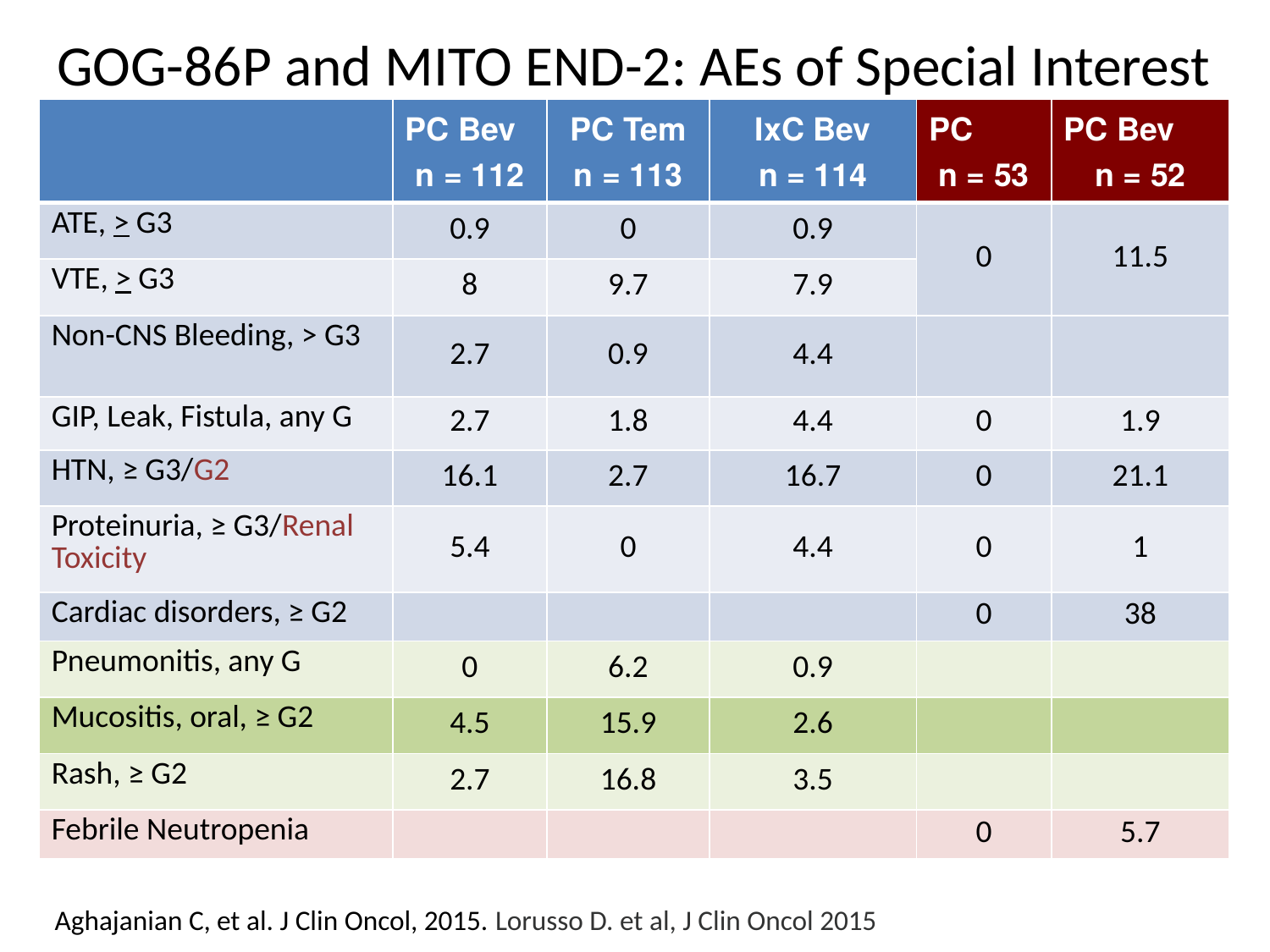

GOG-86P and MITO END-2: AEs of Special Interest
|  | PC Bev n = 112 | PC Tem n = 113 | IxC Bev n = 114 | PC n = 53 | PC Bev n = 52 |
| --- | --- | --- | --- | --- | --- |
| ATE, > G3 | 0.9 | 0 | 0.9 | 0 | 11.5 |
| VTE, > G3 | 8 | 9.7 | 7.9 |  |  |
| Non-CNS Bleeding, > G3 | 2.7 | 0.9 | 4.4 |  |  |
| GIP, Leak, Fistula, any G | 2.7 | 1.8 | 4.4 | 0 | 1.9 |
| HTN, ≥ G3/G2 | 16.1 | 2.7 | 16.7 | 0 | 21.1 |
| Proteinuria, ≥ G3/Renal Toxicity | 5.4 | 0 | 4.4 | 0 | 1 |
| Cardiac disorders, ≥ G2 |  |  |  | 0 | 38 |
| Pneumonitis, any G | 0 | 6.2 | 0.9 |  |  |
| Mucositis, oral, ≥ G2 | 4.5 | 15.9 | 2.6 |  |  |
| Rash, ≥ G2 | 2.7 | 16.8 | 3.5 |  |  |
| Febrile Neutropenia |  |  |  | 0 | 5.7 |
Aghajanian C, et al. J Clin Oncol, 2015. Lorusso D. et al, J Clin Oncol 2015